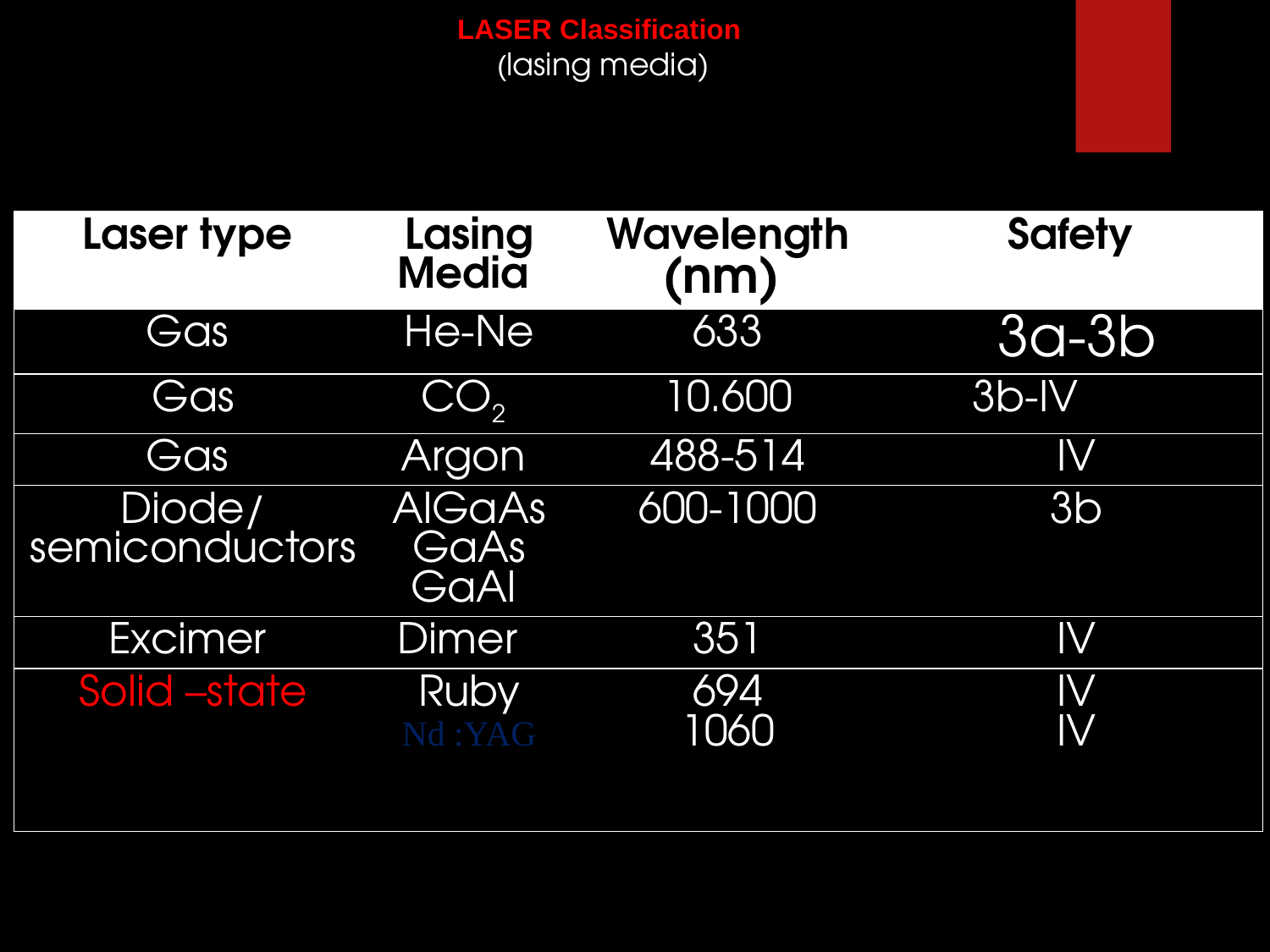

# LASER Classification (lasing media)
| Laser type | Lasing Media | Wavelength (nm) | Safety |
| --- | --- | --- | --- |
| Gas | He-Ne | 633 | 3a-3b |
| Gas | CO2 | 10.600 | 3b-IV |
| Gas | Argon | 488-514 | IV |
| Diode/ semiconductors | AlGaAs GaAs GaAl | 600-1000 | 3b |
| Excimer | Dimer | 351 | IV |
| Solid –state | Ruby Nd :YAG | 694 1060 | IV IV |